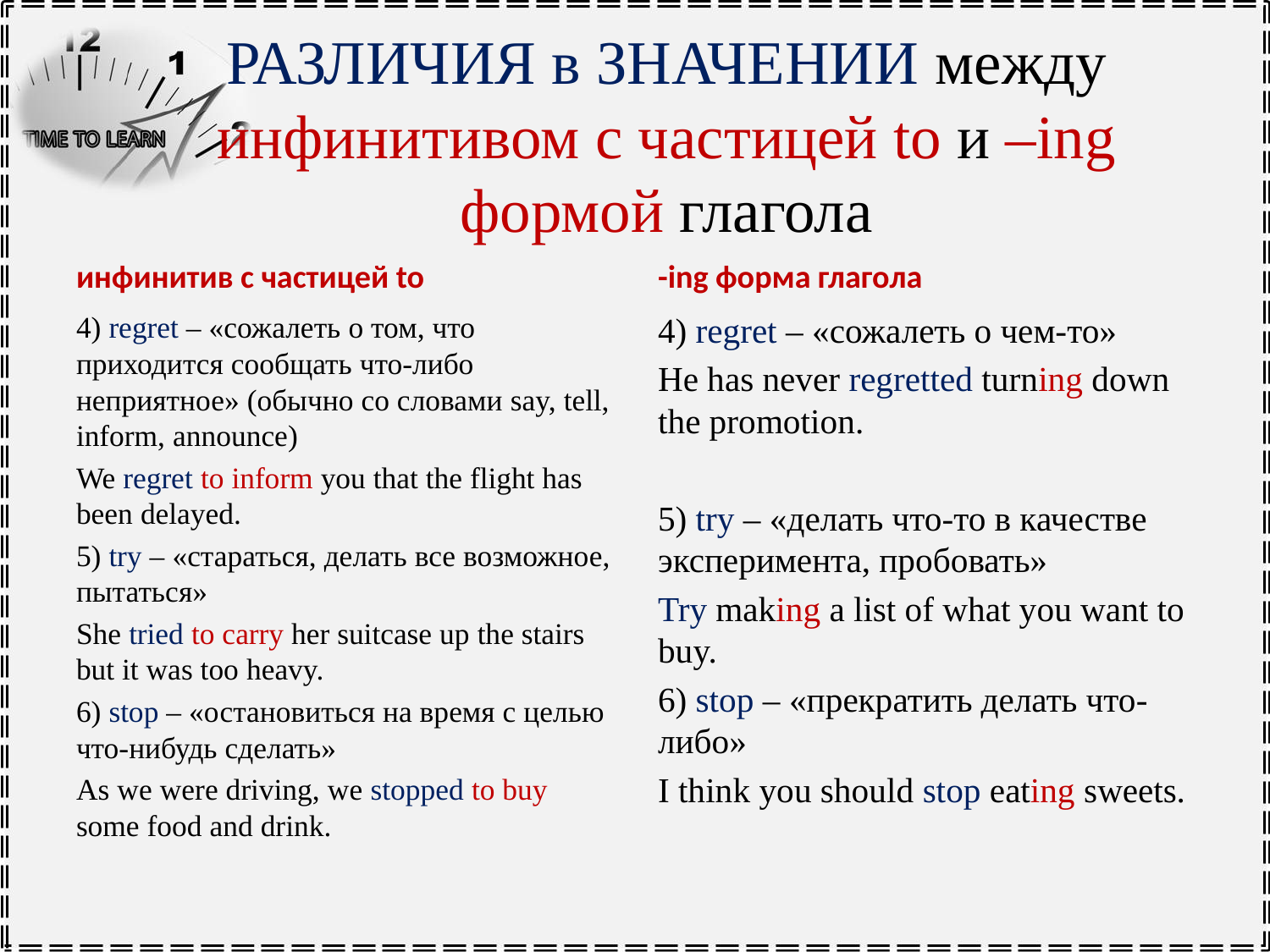

# РАЗЛИЧИЯ в ЗНАЧЕНИИ между инфинитивом с частицей to и –ing формой глагола

инфинитив с частицей to

-ing форма глагола

4) regret – «сожалеть о том, что приходится сообщать что-либо неприятное» (обычно со словами say, tell, inform, announce)
We regret to inform you that the flight has been delayed.
5) try – «стараться, делать все возможное, пытаться»
She tried to carry her suitcase up the stairs but it was too heavy.
6) stop – «остановиться на время с целью что-нибудь сделать»
As we were driving, we stopped to buy some food and drink.
4) regret – «сожалеть о чем-то»
He has never regretted turning down the promotion.

5) try – «делать что-то в качестве эксперимента, пробовать»
Try making a list of what you want to buy.
6) stop – «прекратить делать что-либо»
I think you should stop eating sweets.